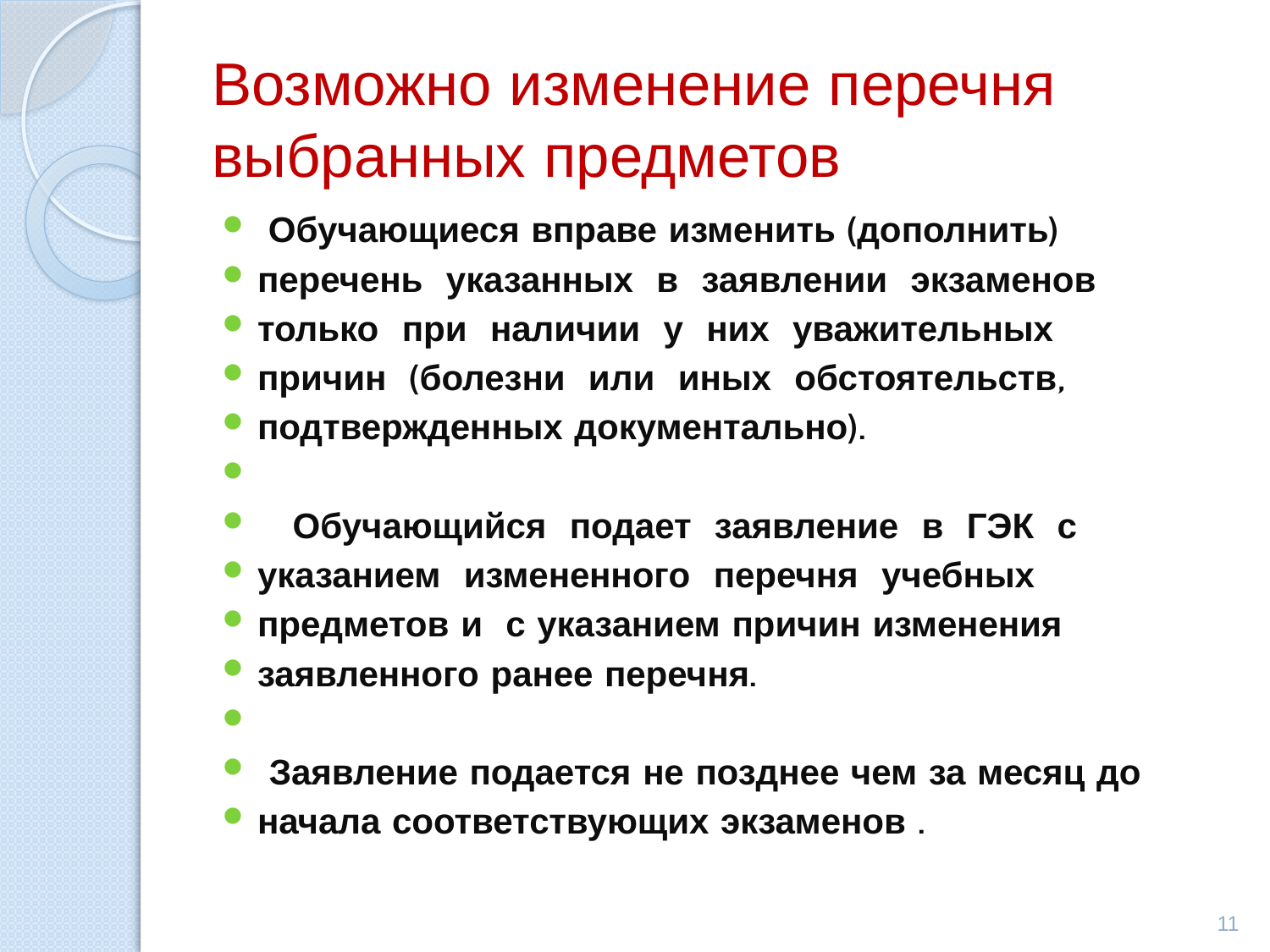

# Возможно изменение перечня выбранных предметов
 Обучающиеся вправе изменить (дополнить)
перечень  указанных  в  заявлении  экзаменов
только  при  наличии  у  них  уважительных
причин  (болезни  или  иных  обстоятельств,
подтвержденных документально).

   Обучающийся  подает  заявление  в  ГЭК  с
указанием  измененного  перечня  учебных
предметов и  с указанием причин изменения
заявленного ранее перечня.

 Заявление подается не позднее чем за месяц до
начала соответствующих экзаменов .

11